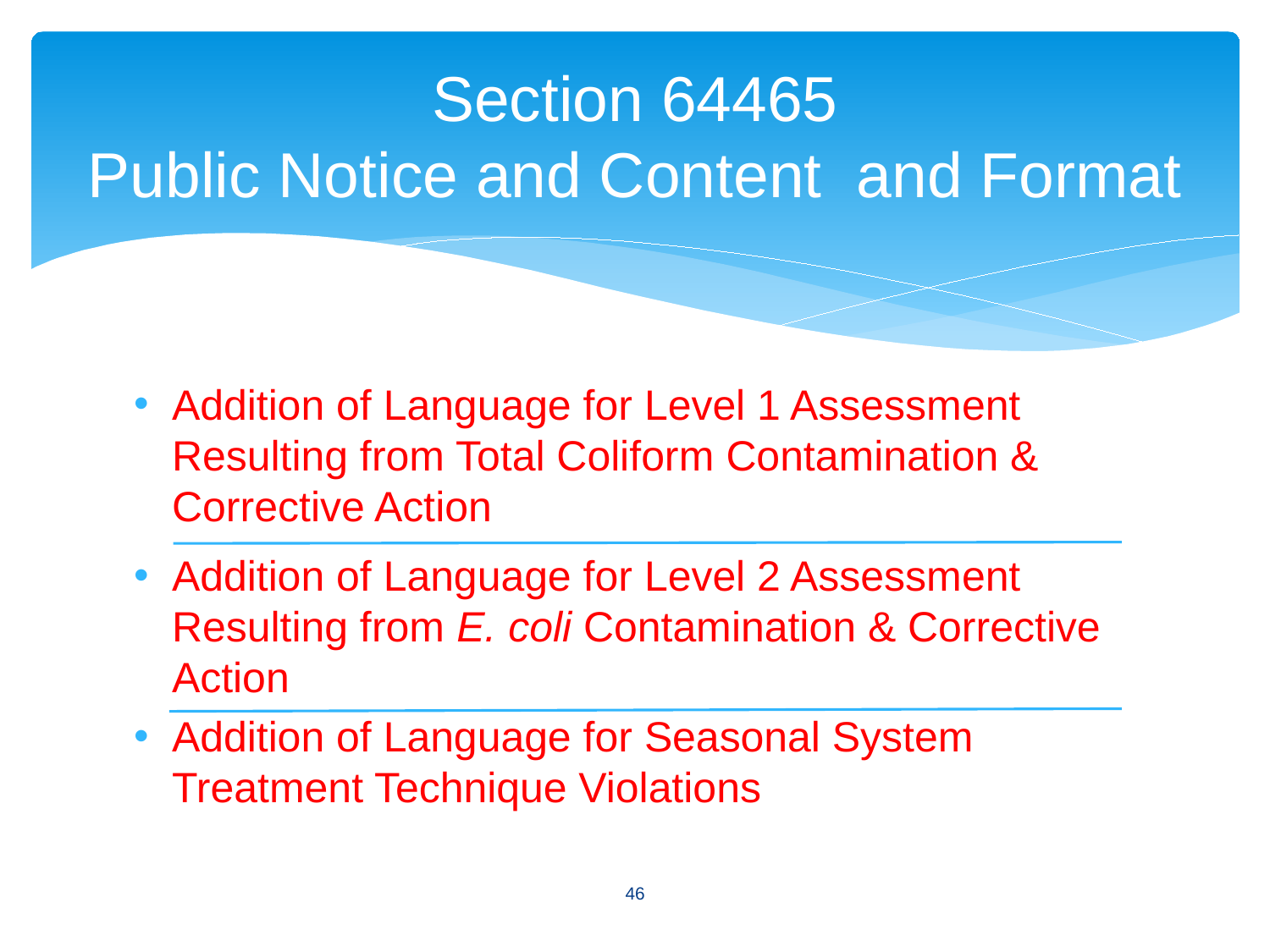

# Section 64465 Public Notice and Content  and Format
Addition of Language for Level 1 Assessment Resulting from Total Coliform Contamination & Corrective Action
Addition of Language for Level 2 Assessment Resulting from E. coli Contamination & Corrective Action
Addition of Language for Seasonal System Treatment Technique Violations
46